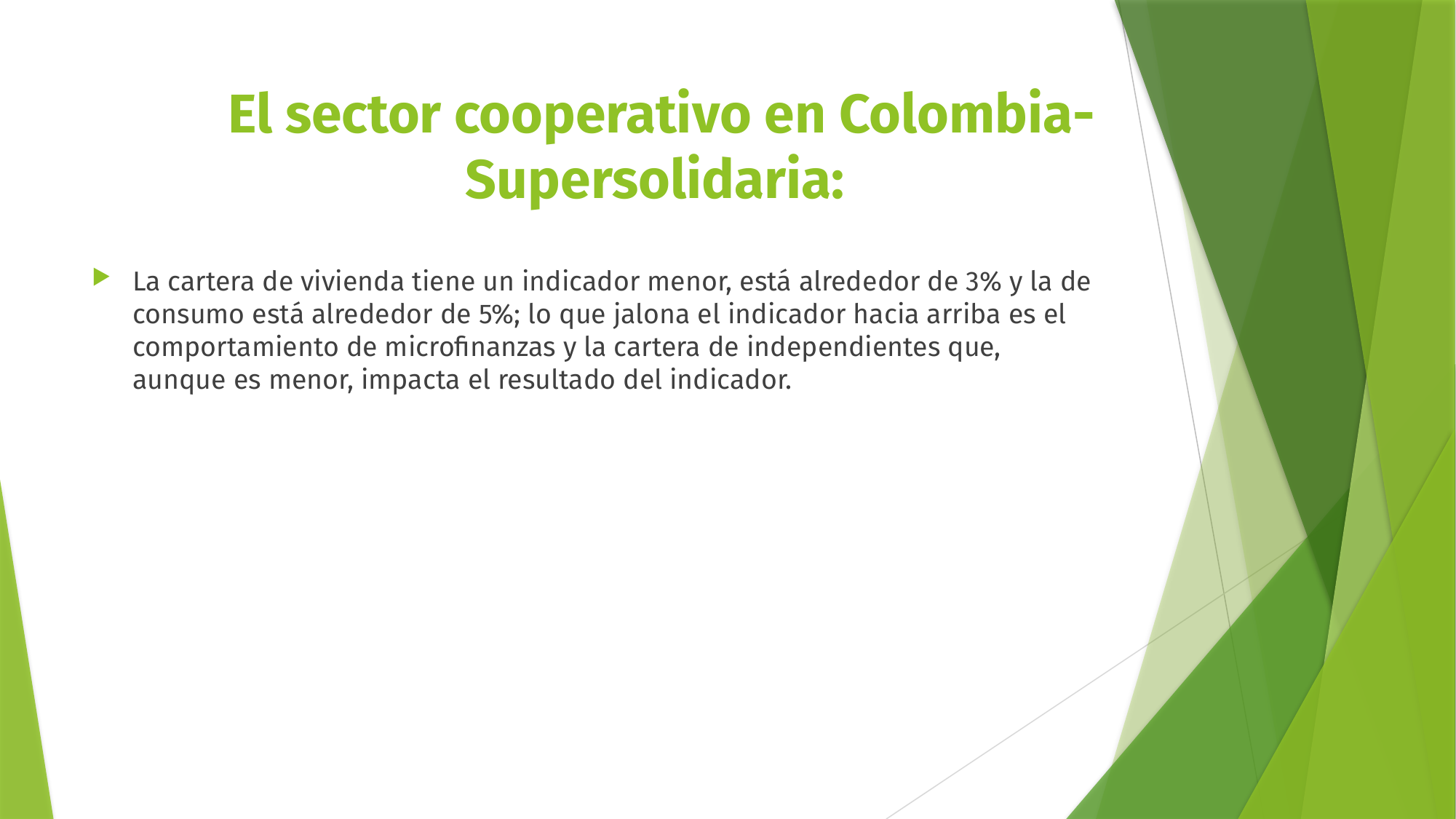

# El sector cooperativo en Colombia- Supersolidaria:
La cartera de vivienda tiene un indicador menor, está alrededor de 3% y la de consumo está alrededor de 5%; lo que jalona el indicador hacia arriba es el comportamiento de microfinanzas y la cartera de independientes que, aunque es menor, impacta el resultado del indicador.